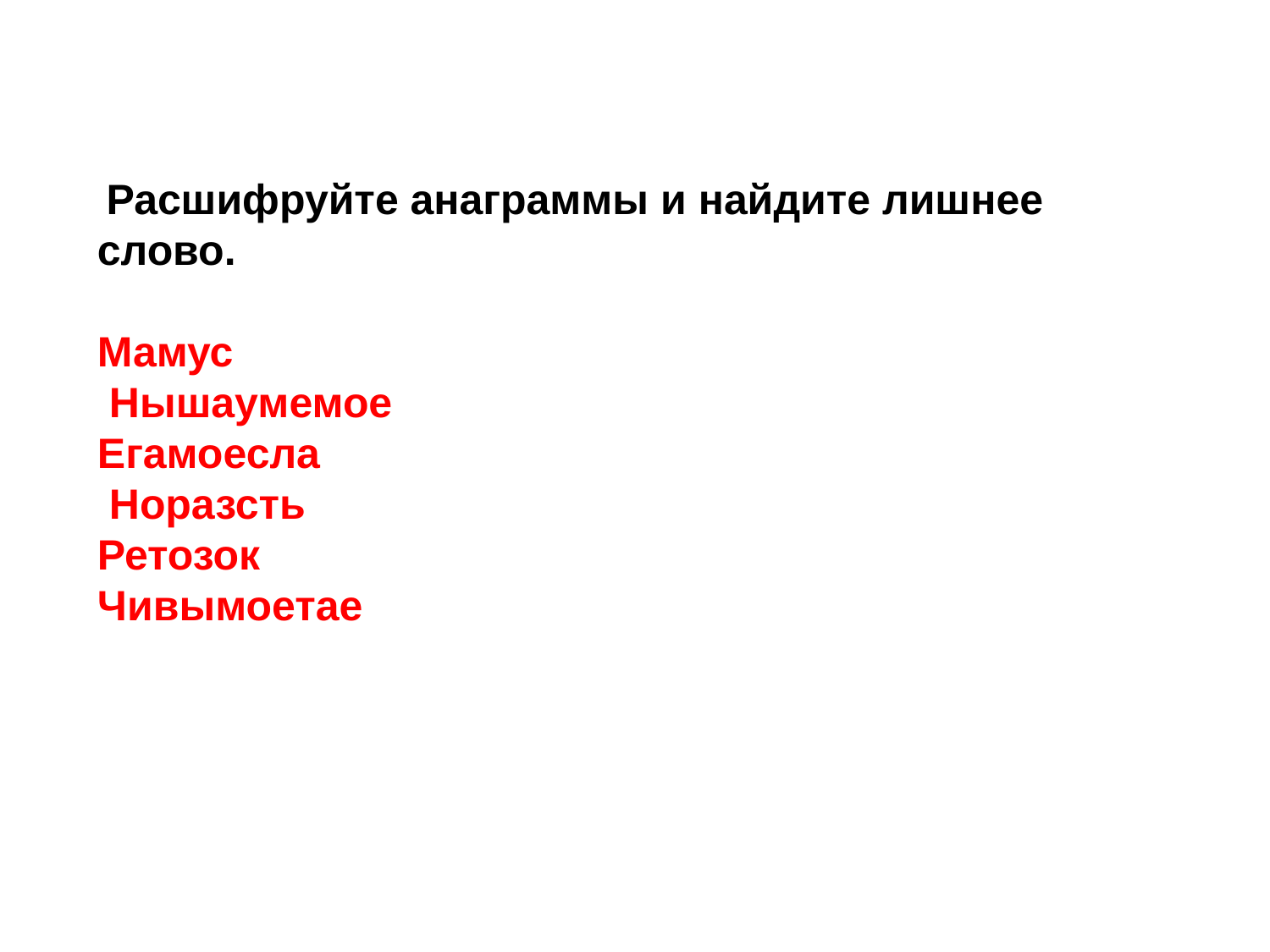

Расшифруйте анаграммы и найдите лишнее слово.

Мамус
 Нышаумемое
Егамоесла
 Норазсть
Ретозок
Чивымоетае